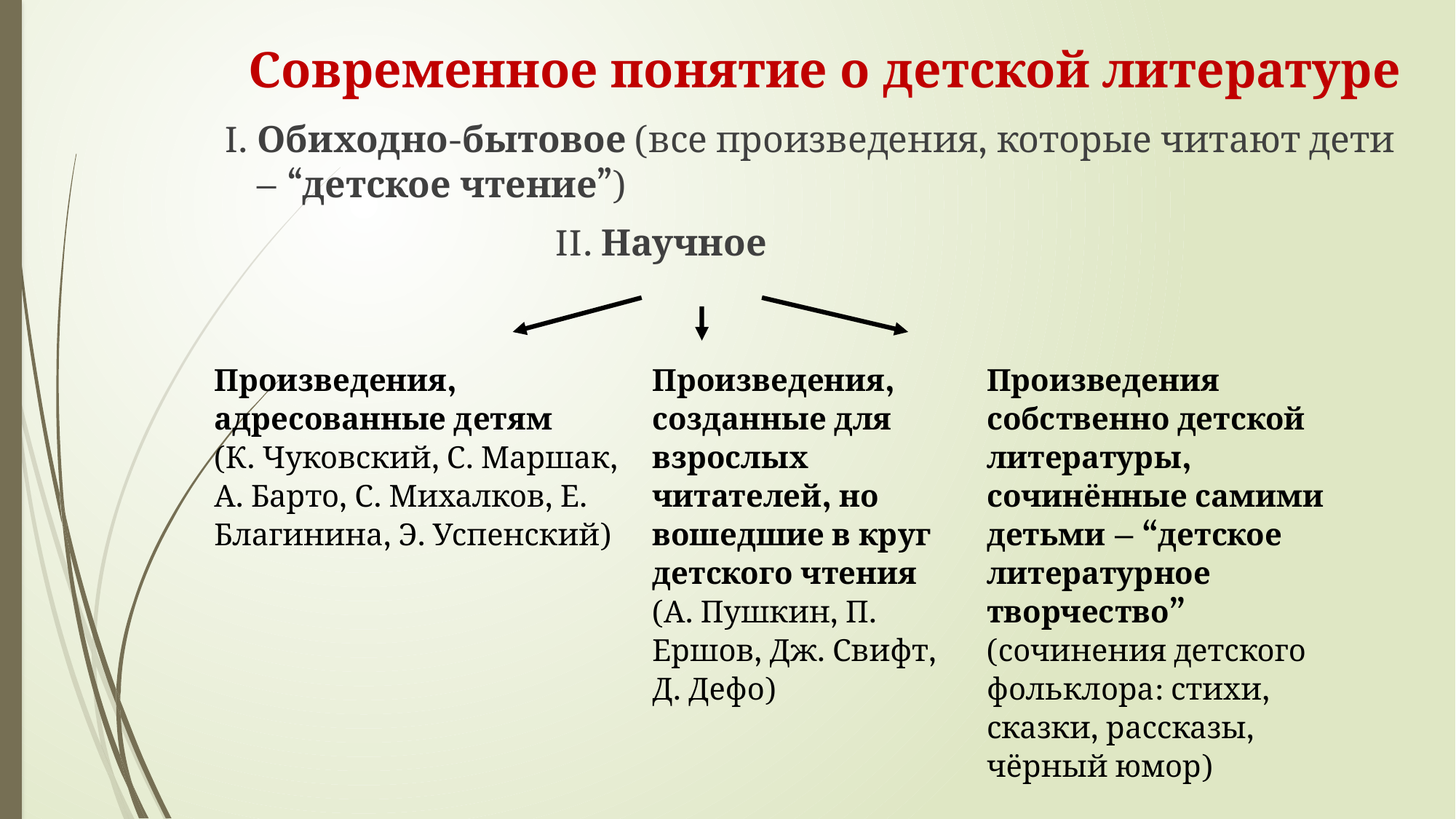

# Современное понятие о детской литературе
 I. Обиходно-бытовое (все произведения, которые читают дети – “детское чтение”)
                                       II. Научное

| Произведения, адресованные детям (К. Чуковский, С. Маршак, А. Барто, С. Михалков, Е. Благинина, Э. Успенский) | Произведения, созданные для взрослых читателей, но вошедшие в круг детского чтения (А. Пушкин, П. Ершов, Дж. Свифт, Д. Дефо) | Произведения собственно детской литературы, сочинённые самими детьми – “детское литературное творчество” (сочинения детского фольклора: стихи, сказки, рассказы, чёрный юмор) |
| --- | --- | --- |